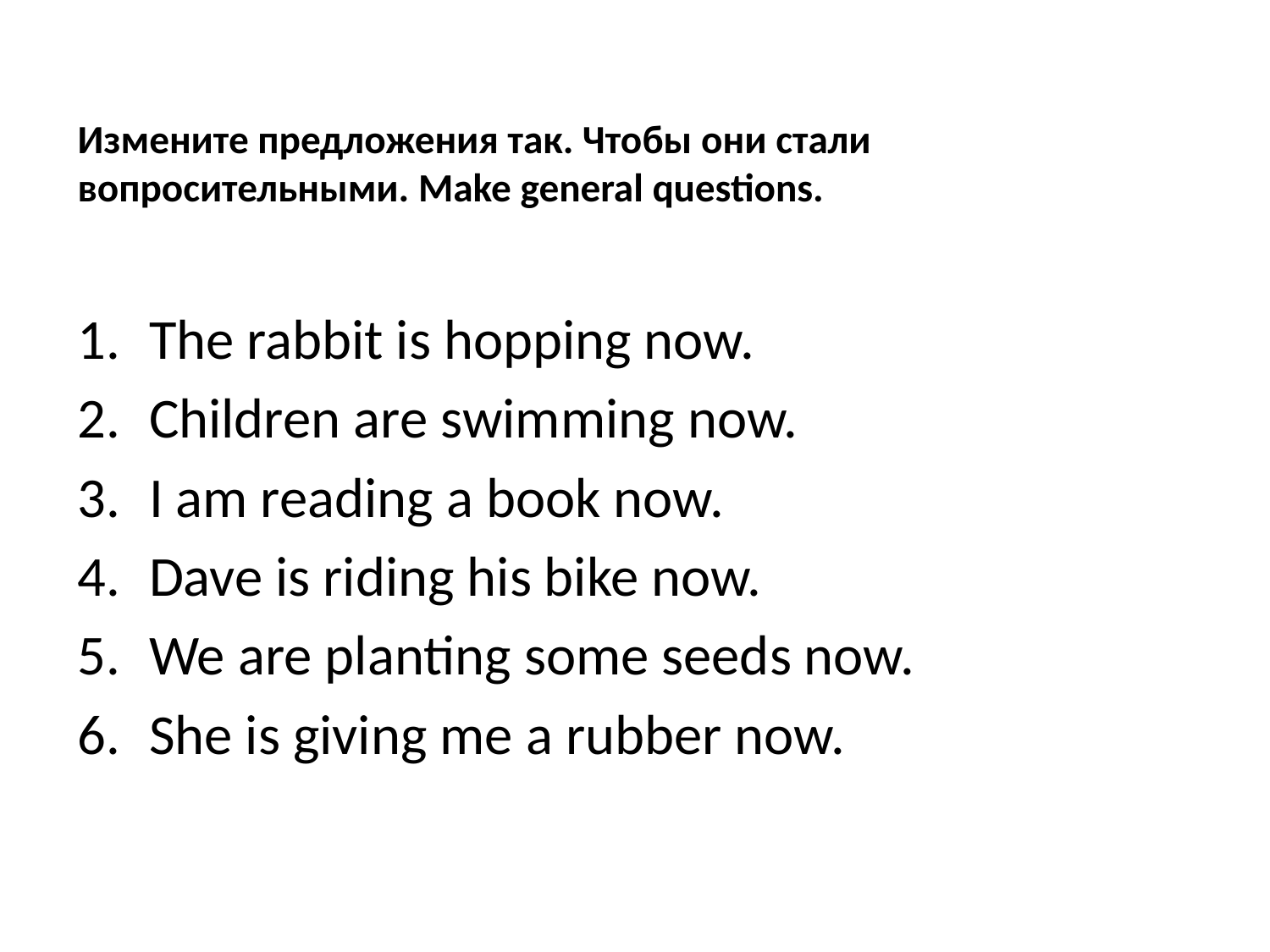

# Измените предложения так. Чтобы они стали вопросительными. Make general questions.
The rabbit is hopping now.
Children are swimming now.
I am reading a book now.
Dave is riding his bike now.
We are planting some seeds now.
She is giving me a rubber now.